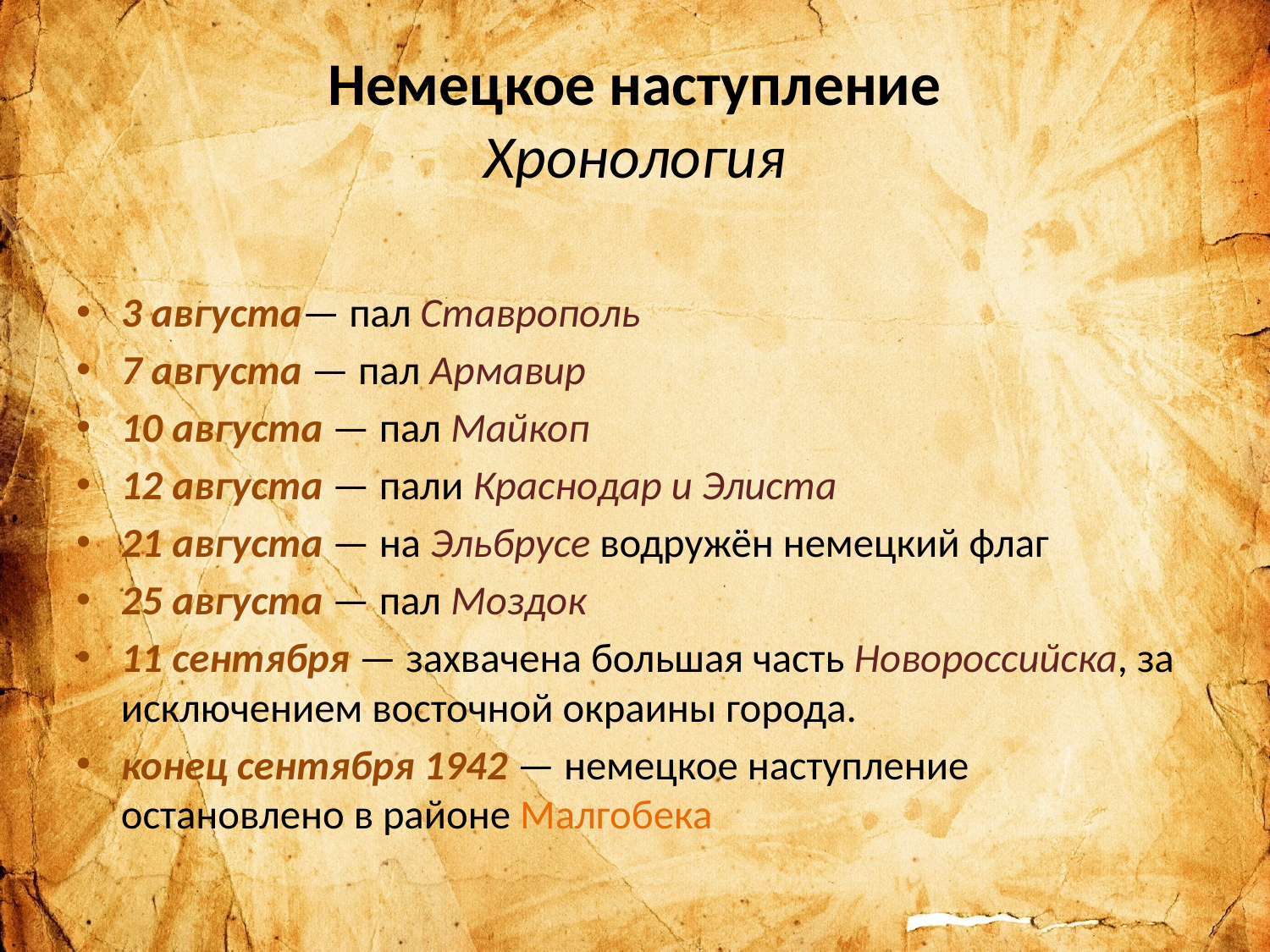

# Немецкое наступление Хронология

3 августа— пал Ставрополь
7 августа — пал Армавир
10 августа — пал Майкоп
12 августа — пали Краснодар и Элиста
21 августа — на Эльбрусе водружён немецкий флаг
25 августа — пал Моздок
11 сентября — захвачена большая часть Новороссийска, за исключением восточной окраины города.
конец сентября 1942 — немецкое наступление остановлено в районе Малгобека